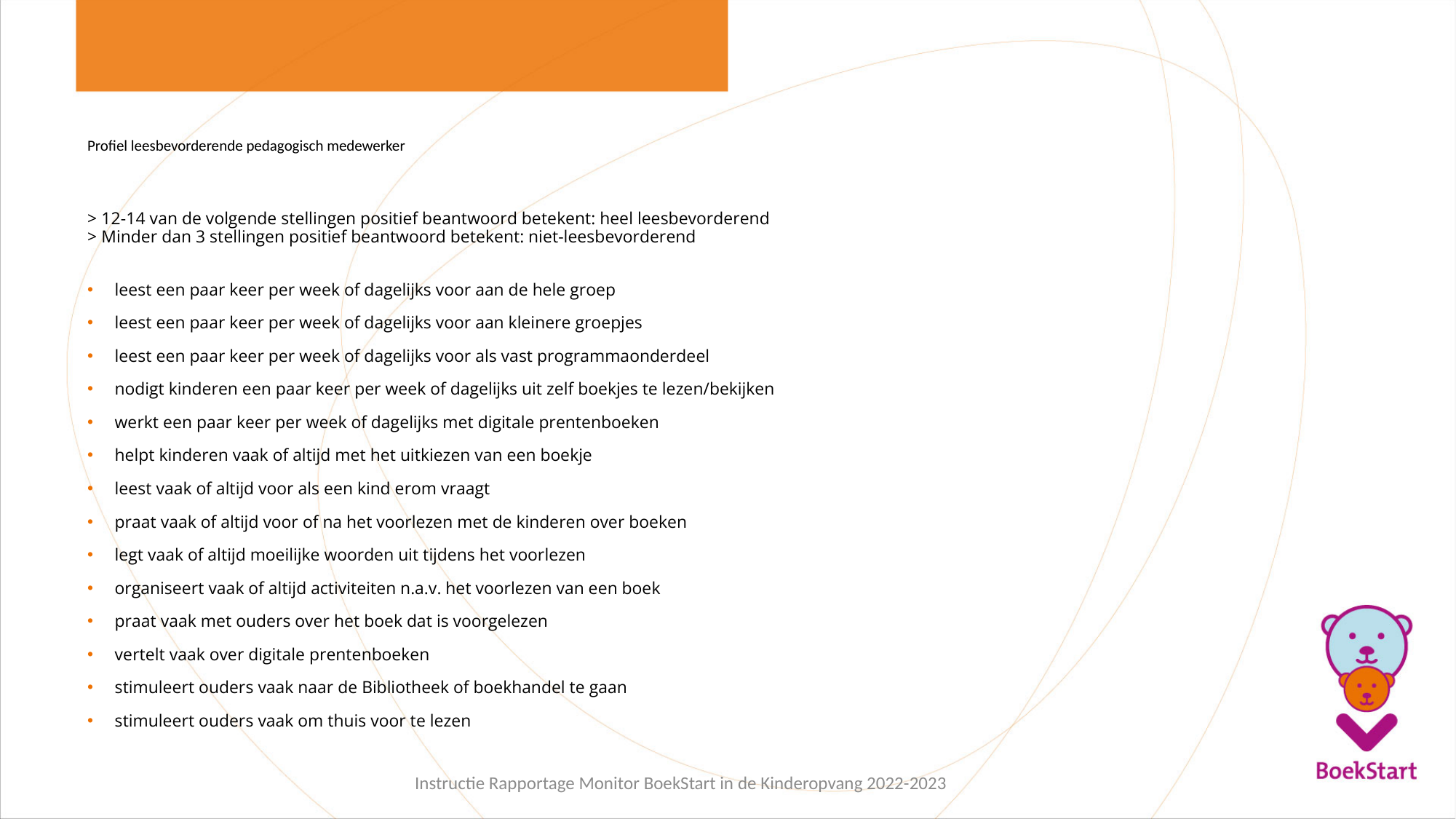

# Profiel leesbevorderende pedagogisch medewerker
> 12-14 van de volgende stellingen positief beantwoord betekent: heel leesbevorderend
> Minder dan 3 stellingen positief beantwoord betekent: niet-leesbevorderend
leest een paar keer per week of dagelijks voor aan de hele groep
leest een paar keer per week of dagelijks voor aan kleinere groepjes
leest een paar keer per week of dagelijks voor als vast programmaonderdeel
nodigt kinderen een paar keer per week of dagelijks uit zelf boekjes te lezen/bekijken
werkt een paar keer per week of dagelijks met digitale prentenboeken
helpt kinderen vaak of altijd met het uitkiezen van een boekje
leest vaak of altijd voor als een kind erom vraagt
praat vaak of altijd voor of na het voorlezen met de kinderen over boeken
legt vaak of altijd moeilijke woorden uit tijdens het voorlezen
organiseert vaak of altijd activiteiten n.a.v. het voorlezen van een boek
praat vaak met ouders over het boek dat is voorgelezen
vertelt vaak over digitale prentenboeken
stimuleert ouders vaak naar de Bibliotheek of boekhandel te gaan
stimuleert ouders vaak om thuis voor te lezen

Instructie Rapportage Monitor BoekStart in de Kinderopvang 2022-2023